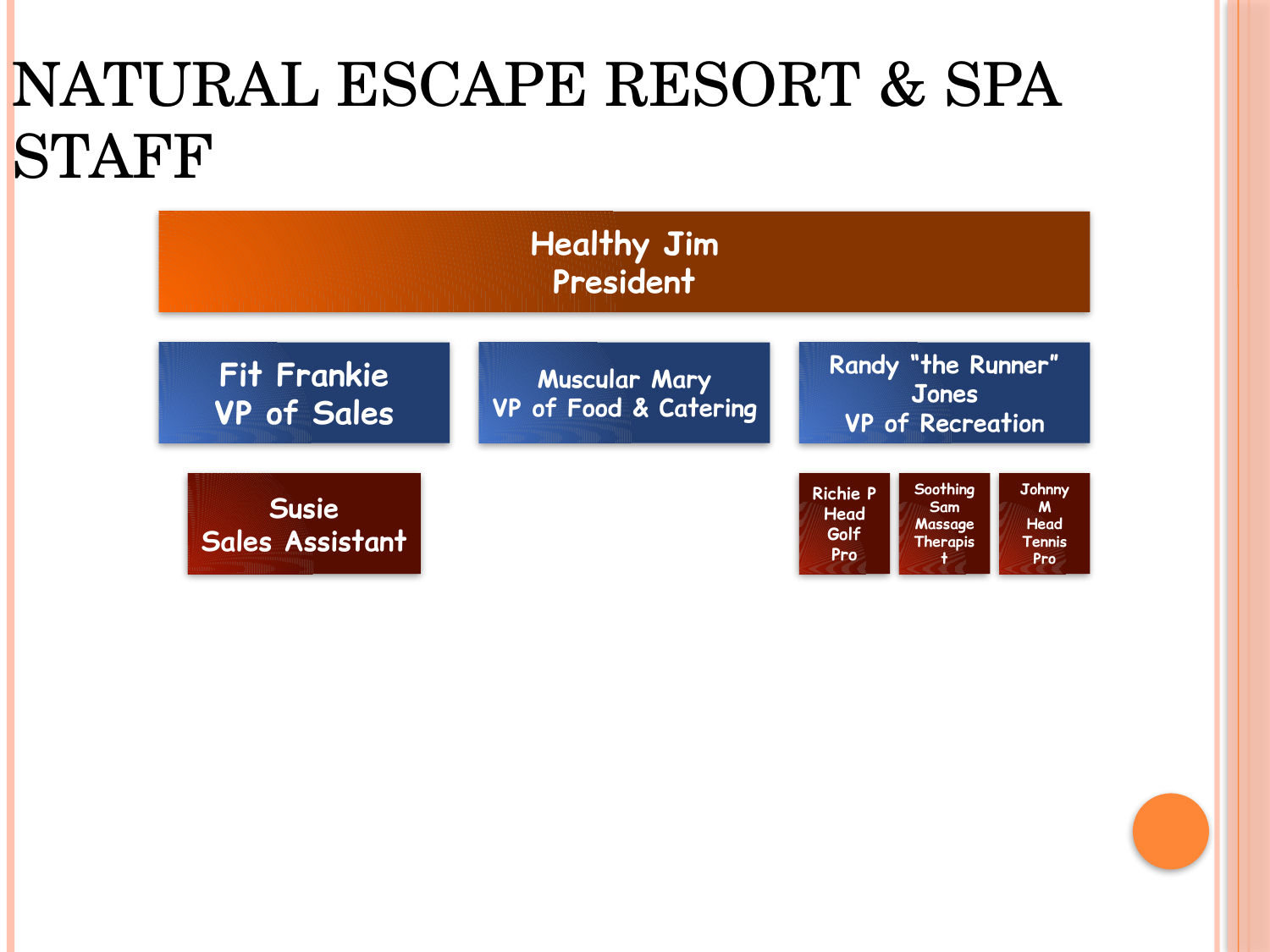

# Natural Escape Resort & Spa Staff
Healthy Jim
President
Fit Frankie
VP of Sales
Susie
Sales Assistant
Muscular Mary
VP of Food & Catering
Randy “the Runner” Jones
VP of Recreation
Richie P
Head Golf Pro
Soothing Sam
Massage Therapist
Johnny M
Head Tennis Pro